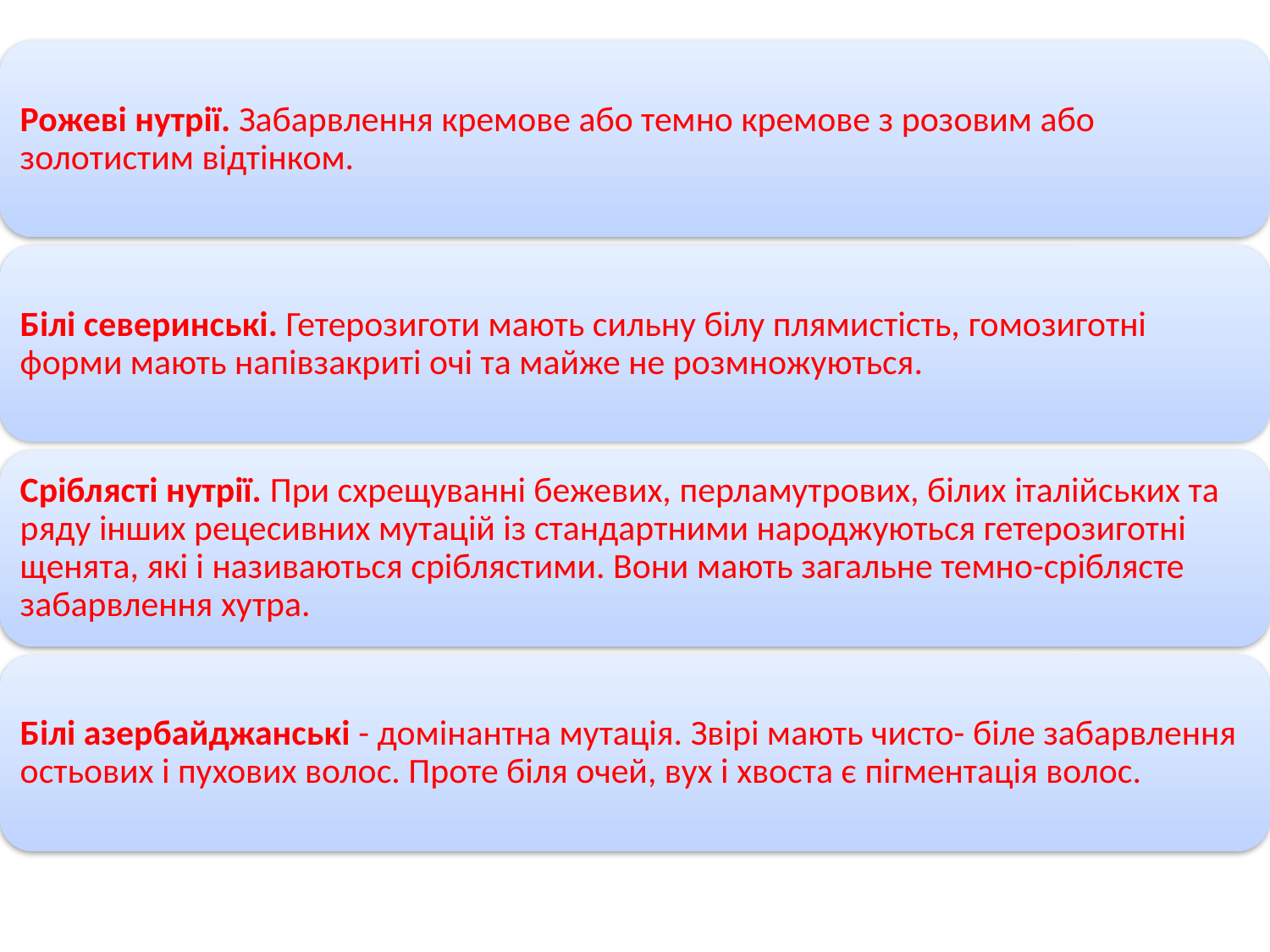

Рожеві нутрії. Забарвлення кремове або темно кремове з розовим або золотистим відтінком.
Білі северинські. Гетерозиготи мають сильну білу плямистість, гомозиготні форми мають напівзакриті очі та майже не розмножуються.
Сріблясті нутрії. При схрещуванні бежевих, перламутрових, білих італійських та ряду інших рецесивних мутацій із стандартними народжуються гетерозиготні щенята, які і називаються сріблястими. Вони мають загальне темно-сріблясте забарвлення хутра.
Білі азербайджанські - домінантна мутація. Звірі мають чисто- біле забарвлення остьових і пухових волос. Проте біля очей, вух і хвоста є пігментація волос.